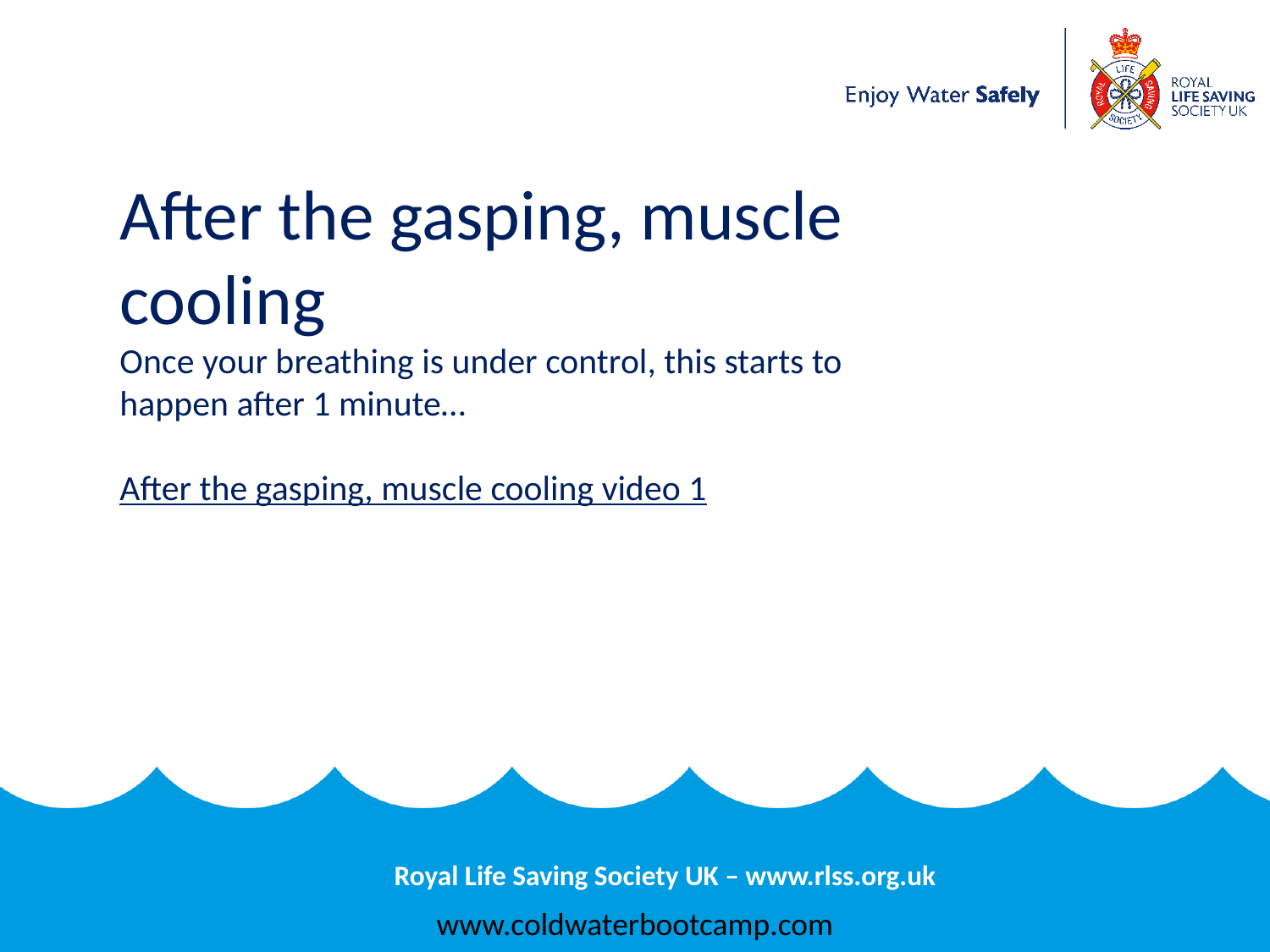

After the gasping, muscle cooling
Once your breathing is under control, this starts to happen after 1 minute…

After the gasping, muscle cooling video 1
www.coldwaterbootcamp.com